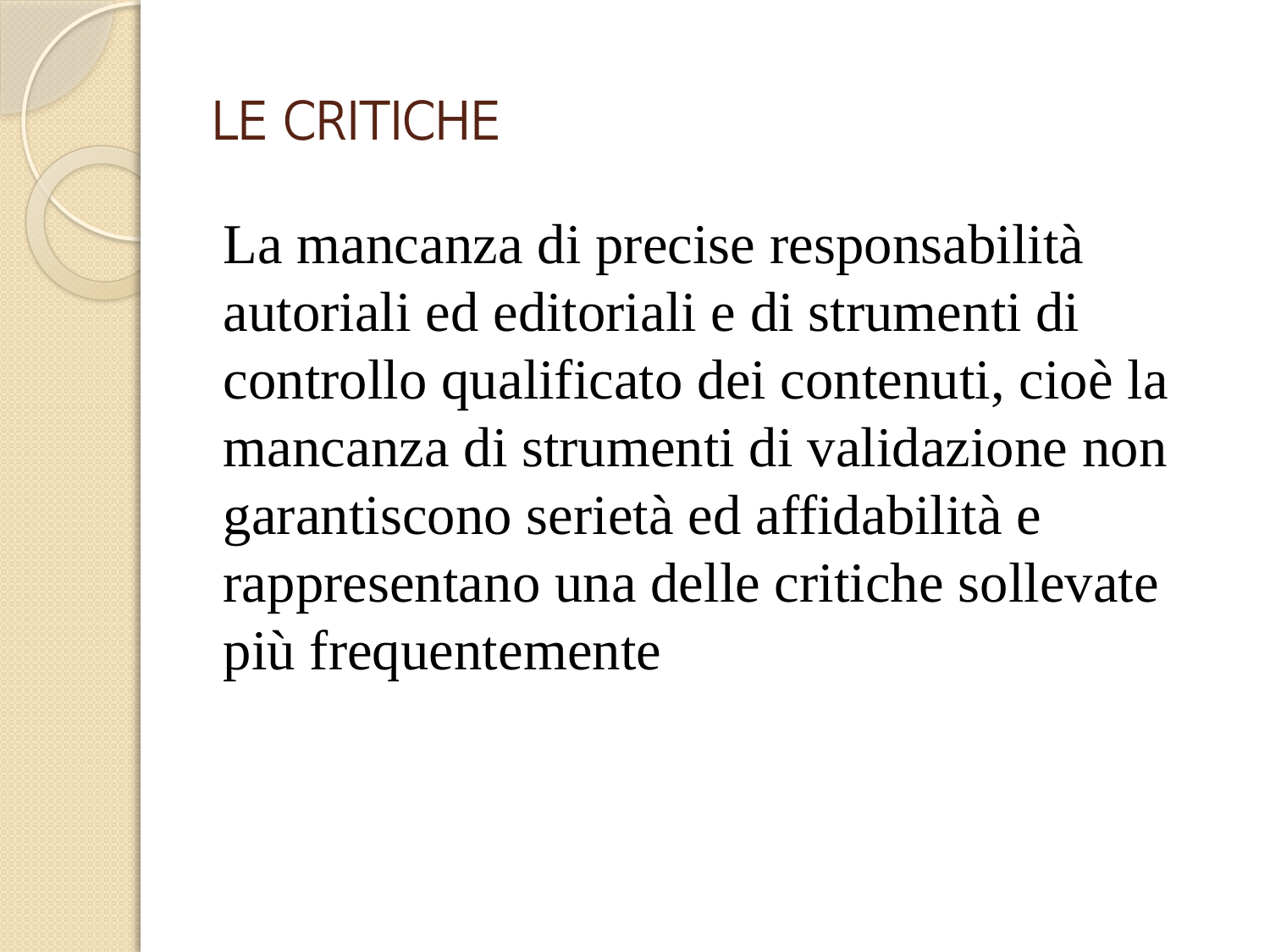

# LE CRITICHE
La mancanza di precise responsabilità autoriali ed editoriali e di strumenti di controllo qualificato dei contenuti, cioè la mancanza di strumenti di validazione non garantiscono serietà ed affidabilità e rappresentano una delle critiche sollevate più frequentemente